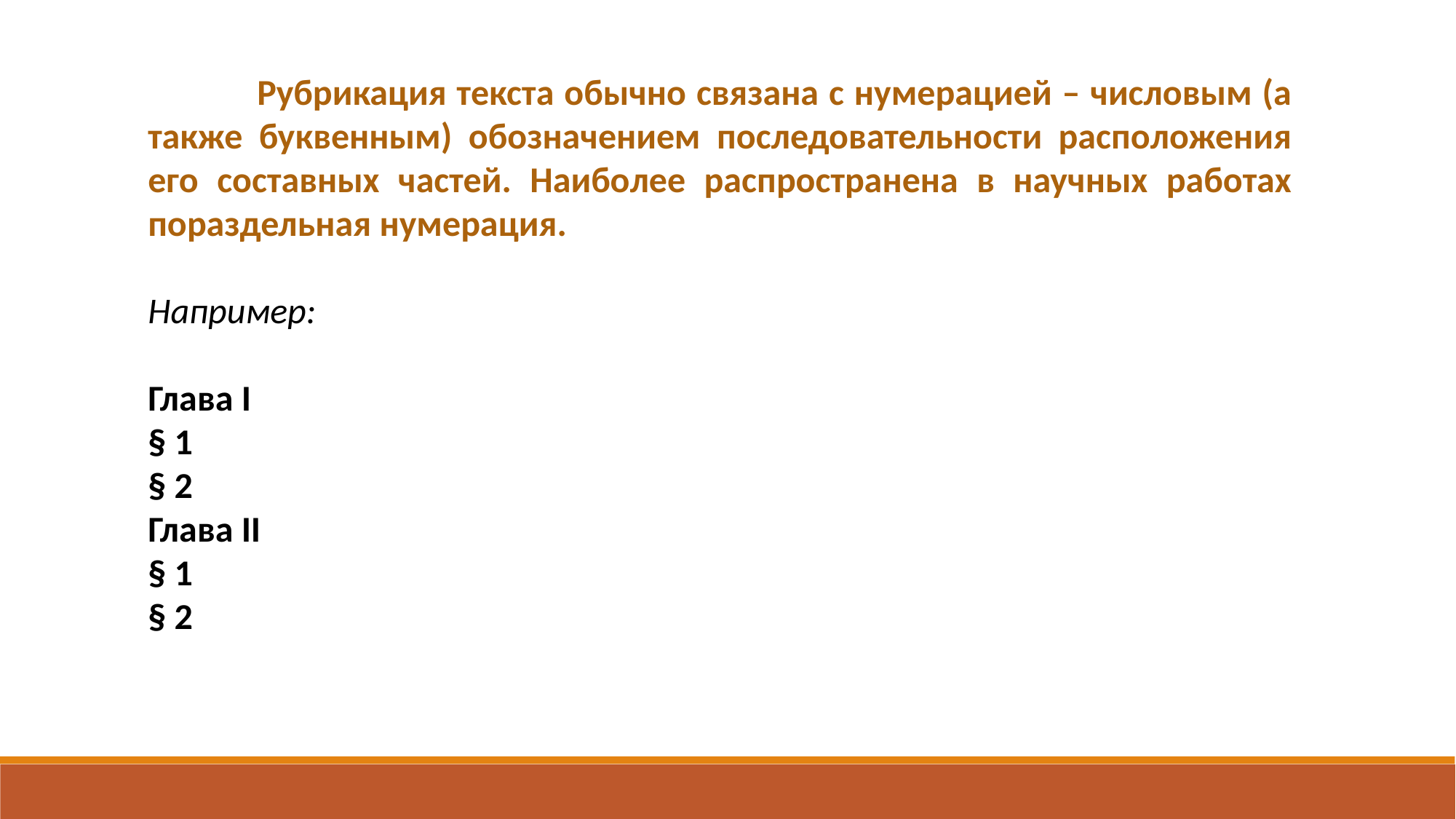

Рубрикация текста обычно связана с нумерацией – числовым (а также буквенным) обозначением последовательности расположения его составных частей. Наиболее распространена в научных работах пораздельная нумерация.

Например:

Глава I
§ 1
§ 2
Глава II
§ 1
§ 2